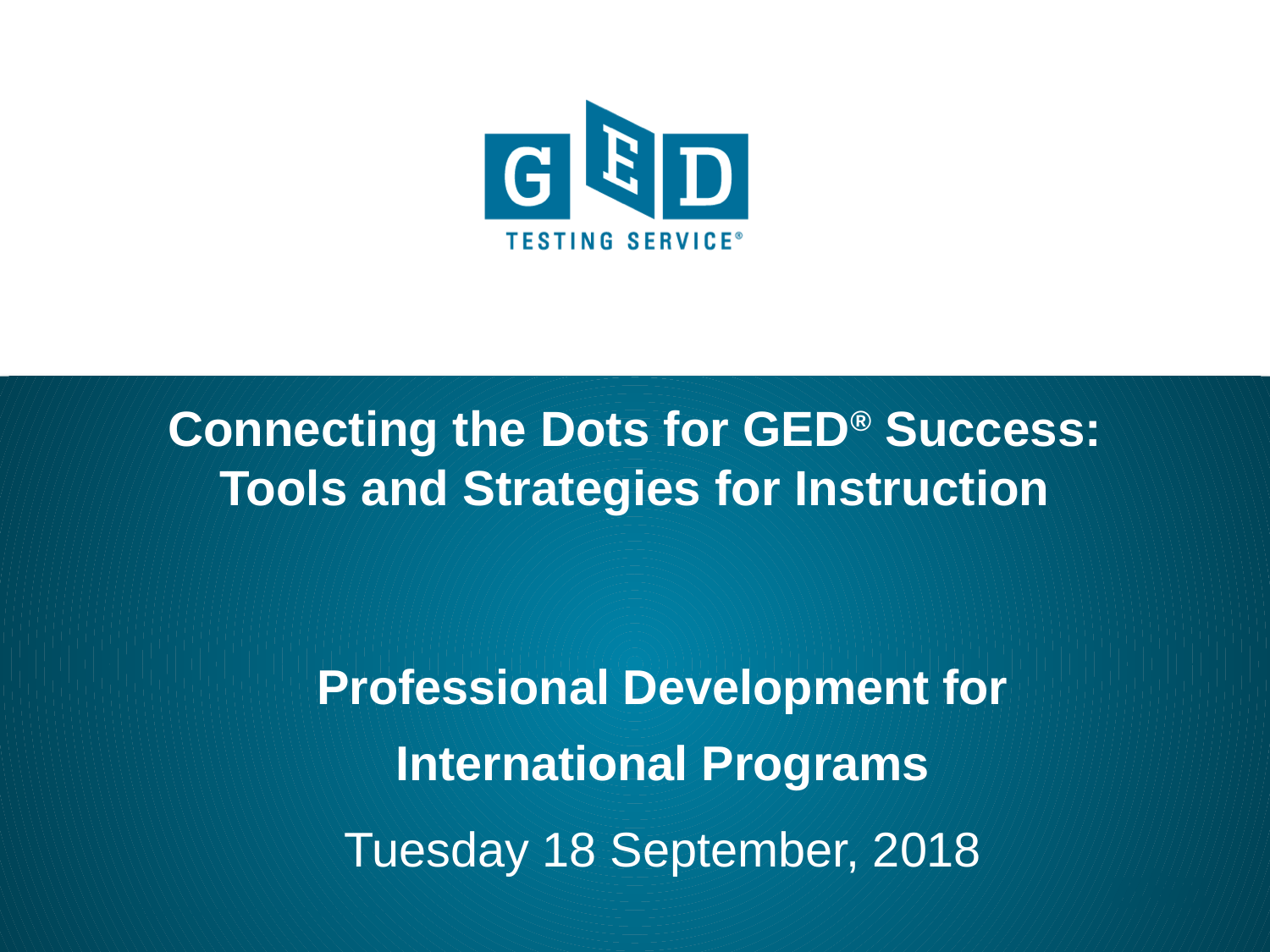

# Connecting the Dots for GED® Success: Tools and Strategies for Instruction

Professional Development for
International Programs
Tuesday 18 September, 2018